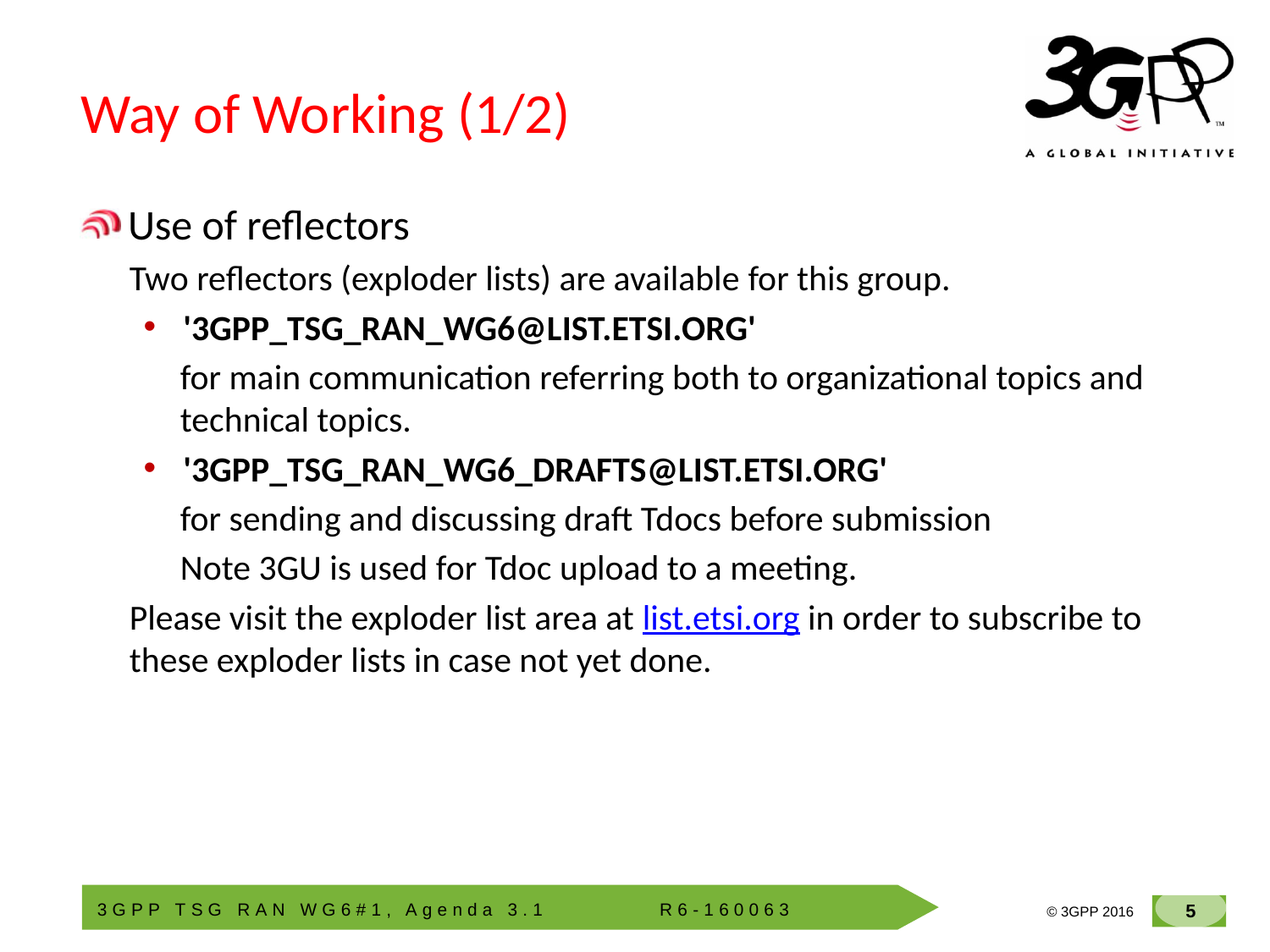

# Way of Working (1/2)
Use of reflectors
Two reflectors (exploder lists) are available for this group.
'3GPP_TSG_RAN_WG6@LIST.ETSI.ORG'
for main communication referring both to organizational topics and technical topics.
'3GPP_TSG_RAN_WG6_DRAFTS@LIST.ETSI.ORG'
for sending and discussing draft Tdocs before submission
Note 3GU is used for Tdoc upload to a meeting.
Please visit the exploder list area at list.etsi.org in order to subscribe to these exploder lists in case not yet done.